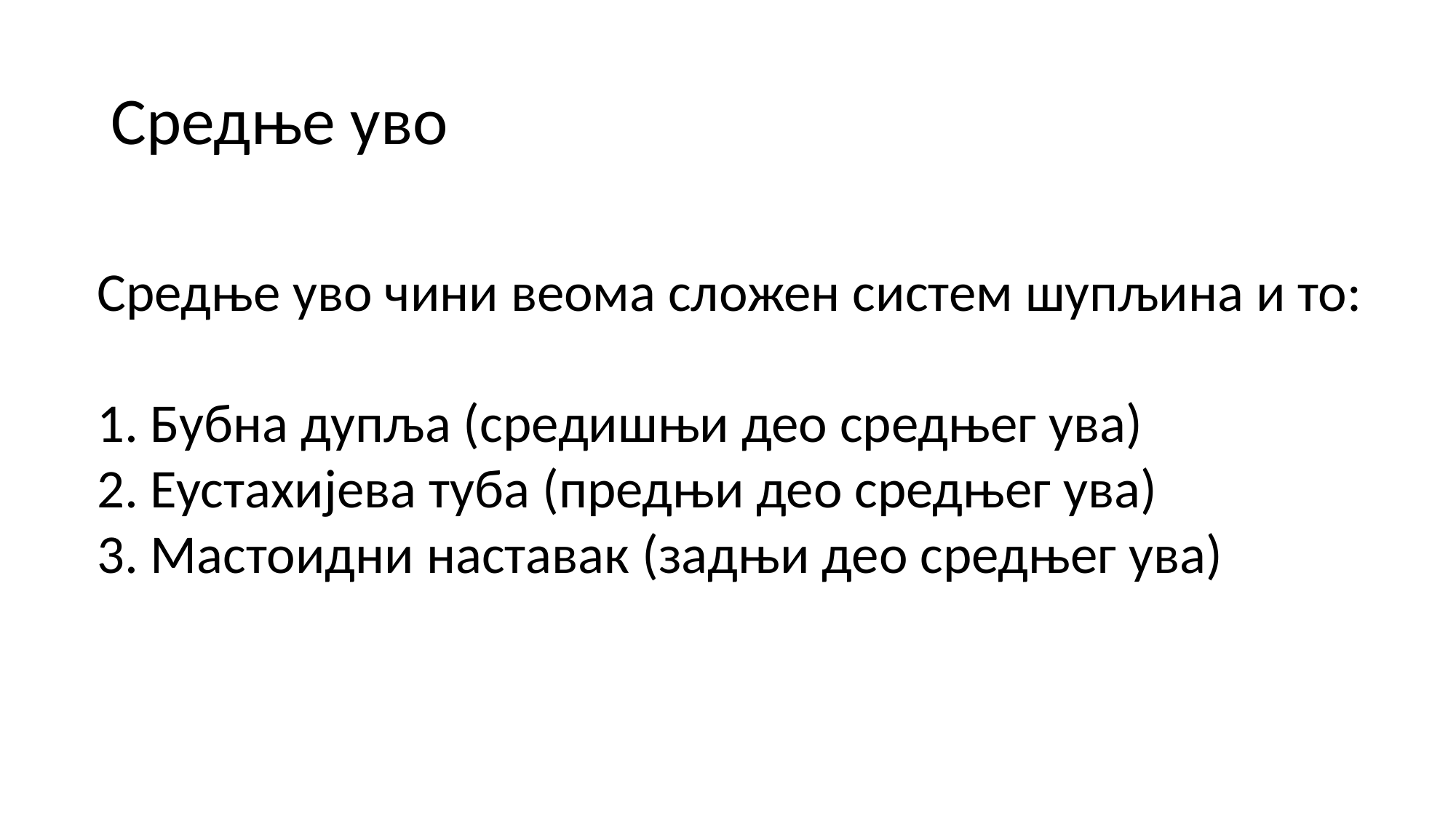

# Средње уво
Средње уво чини веома сложен систем шупљина и то:

1. Бубна дупља (средишњи део средњег ува)
2. Еустахијева туба (предњи део средњег ува)
3. Мастоидни наставак (задњи део средњег ува)